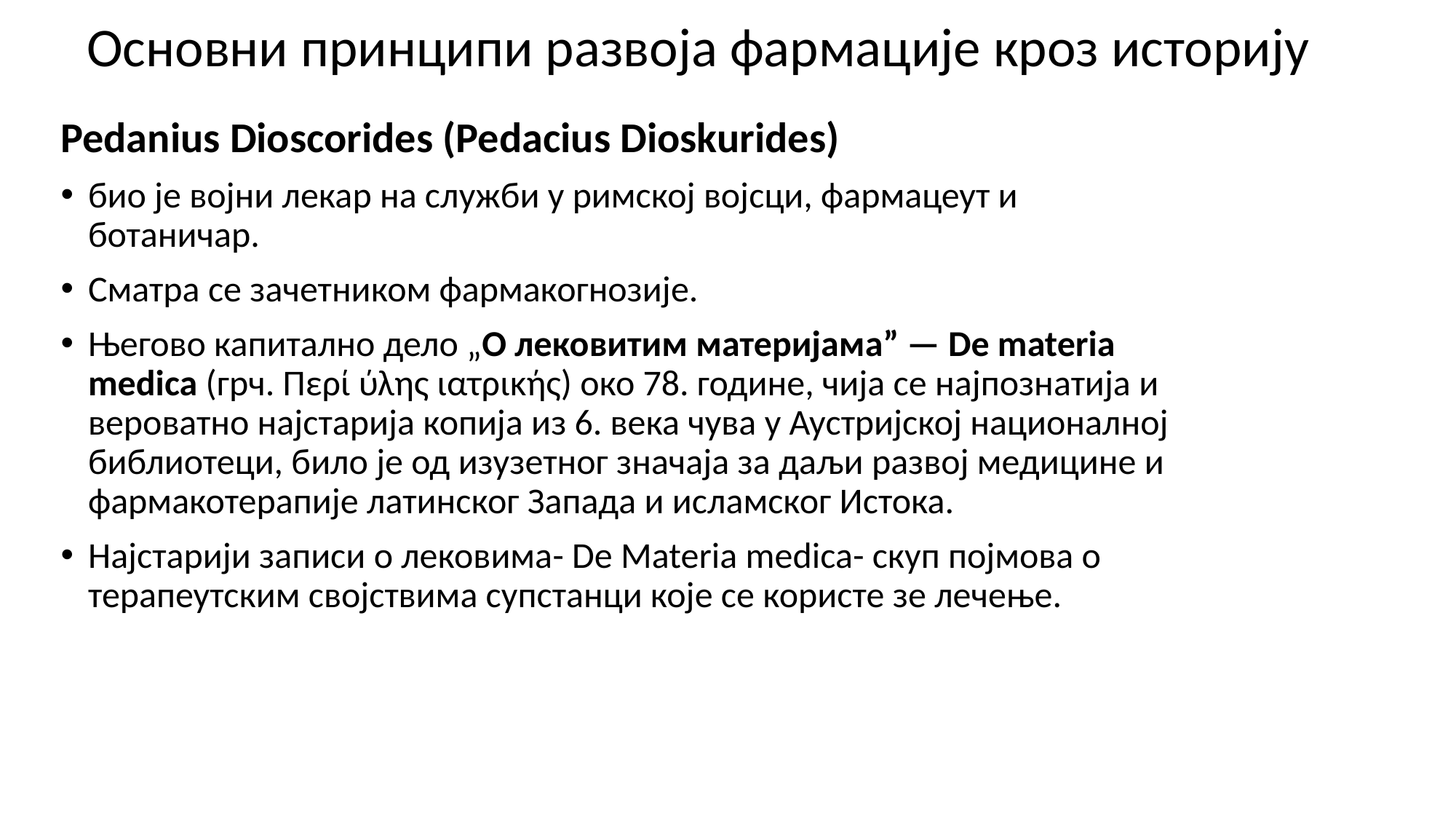

# Основни принципи развоја фармације кроз историју
Pedanius Dioscorides (Pedacius Dioskurides)
био је војни лекар на служби у римској војсци, фармацеут и ботаничар.
Сматра се зачетником фармакогнозије.
Његово капитално дело „О лековитим материјама” — De materia medica (грч. Περί ύλης ιατρικής) око 78. године, чија се најпознатија и вероватно најстарија копија из 6. века чува у Аустријској националној библиотеци, било је од изузетног значаја за даљи развој медицине и фармакотерапије латинског Запада и исламског Истока.
Најстарији записи о лековима- De Materia medica- скуп појмова о терапеутским својствима супстанци које се користе зе лечење.